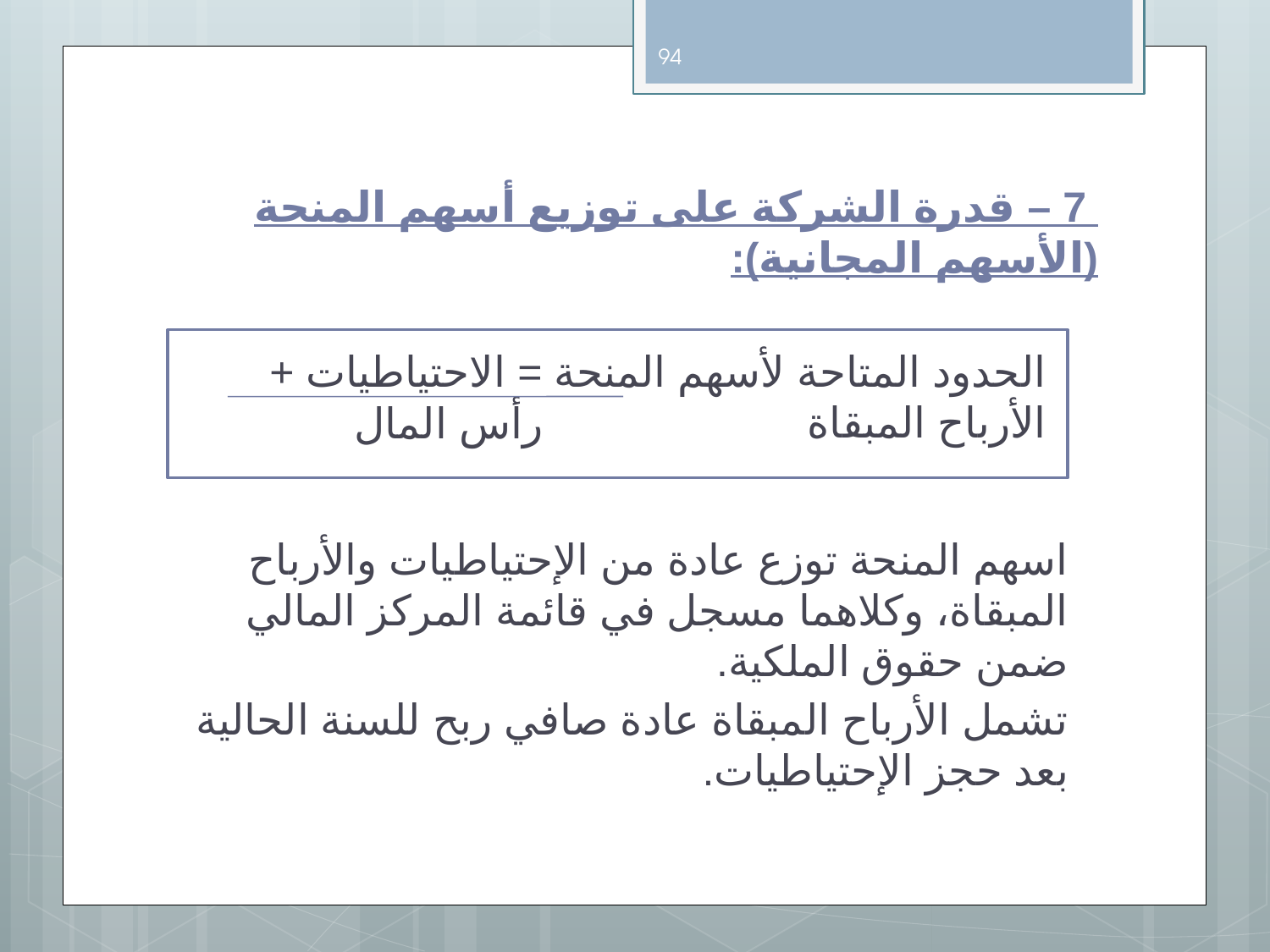

94
# 7 – قدرة الشركة على توزيع أسهم المنحة (الأسهم المجانية):

الحدود المتاحة لأسهم المنحة = الاحتياطيات + الأرباح المبقاة
رأس المال
اسهم المنحة توزع عادة من الإحتياطيات والأرباح المبقاة، وكلاهما مسجل في قائمة المركز المالي ضمن حقوق الملكية.
تشمل الأرباح المبقاة عادة صافي ربح للسنة الحالية بعد حجز الإحتياطيات.